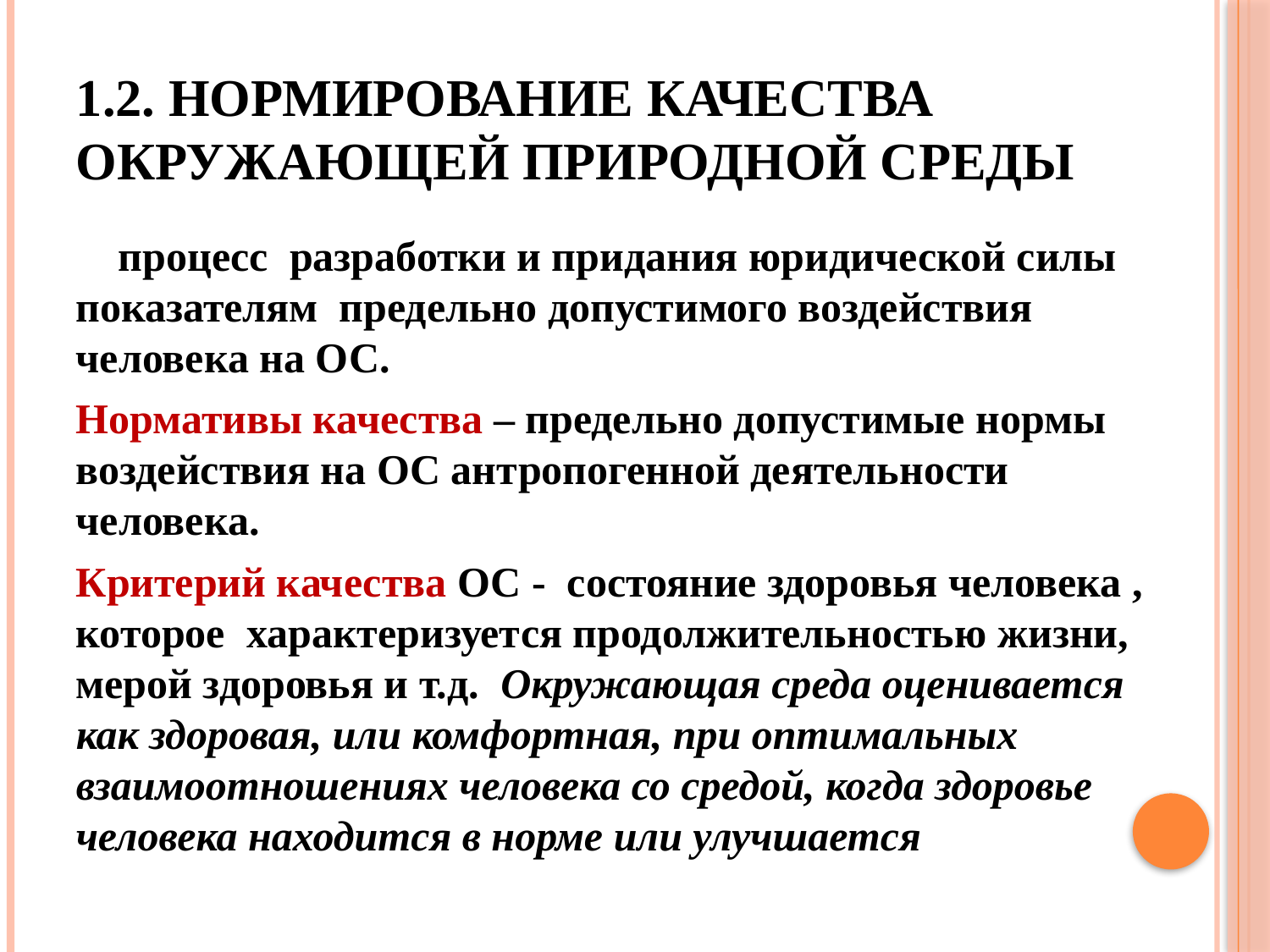

# 1.2. Нормирование качества окружающей природной среды
    процесс  разработки и придания юридической силы показателям  предельно допустимого воздействия человека на ОС.
Нормативы качества – предельно допустимые нормы воздействия на ОС антропогенной деятельности человека.
Критерий качества ОС -  состояние здоровья человека , которое  характеризуется продолжительностью жизни, мерой здоровья и т.д.  Окружающая среда оценивается как здоровая, или комфортная, при оптимальных взаимоотношениях человека со средой, когда здоровье человека находится в норме или улучшается